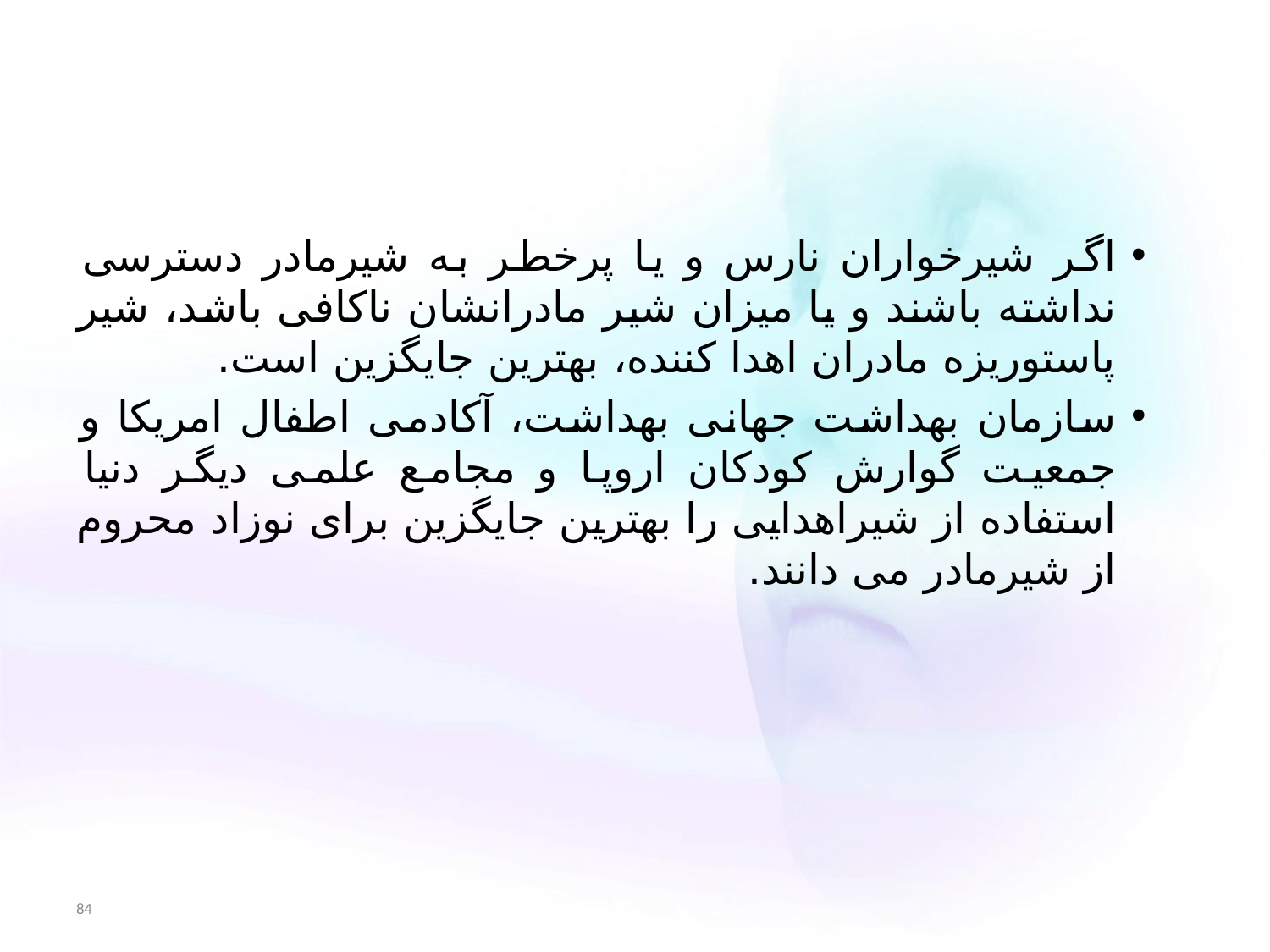

#
اگر شیرخواران نارس و یا پرخطر به شیرمادر دسترسی نداشته باشند و یا میزان شیر مادرانشان ناکافی باشد، شیر پاستوریزه مادران اهدا کننده، بهترین جایگزین است.
سازمان بهداشت جهانی بهداشت، آکادمی اطفال امریکا و جمعیت گوارش کودکان اروپا و مجامع علمی دیگر دنیا استفاده از شیراهدایی را بهترین جایگزین برای نوزاد محروم از شیرمادر می دانند.

84